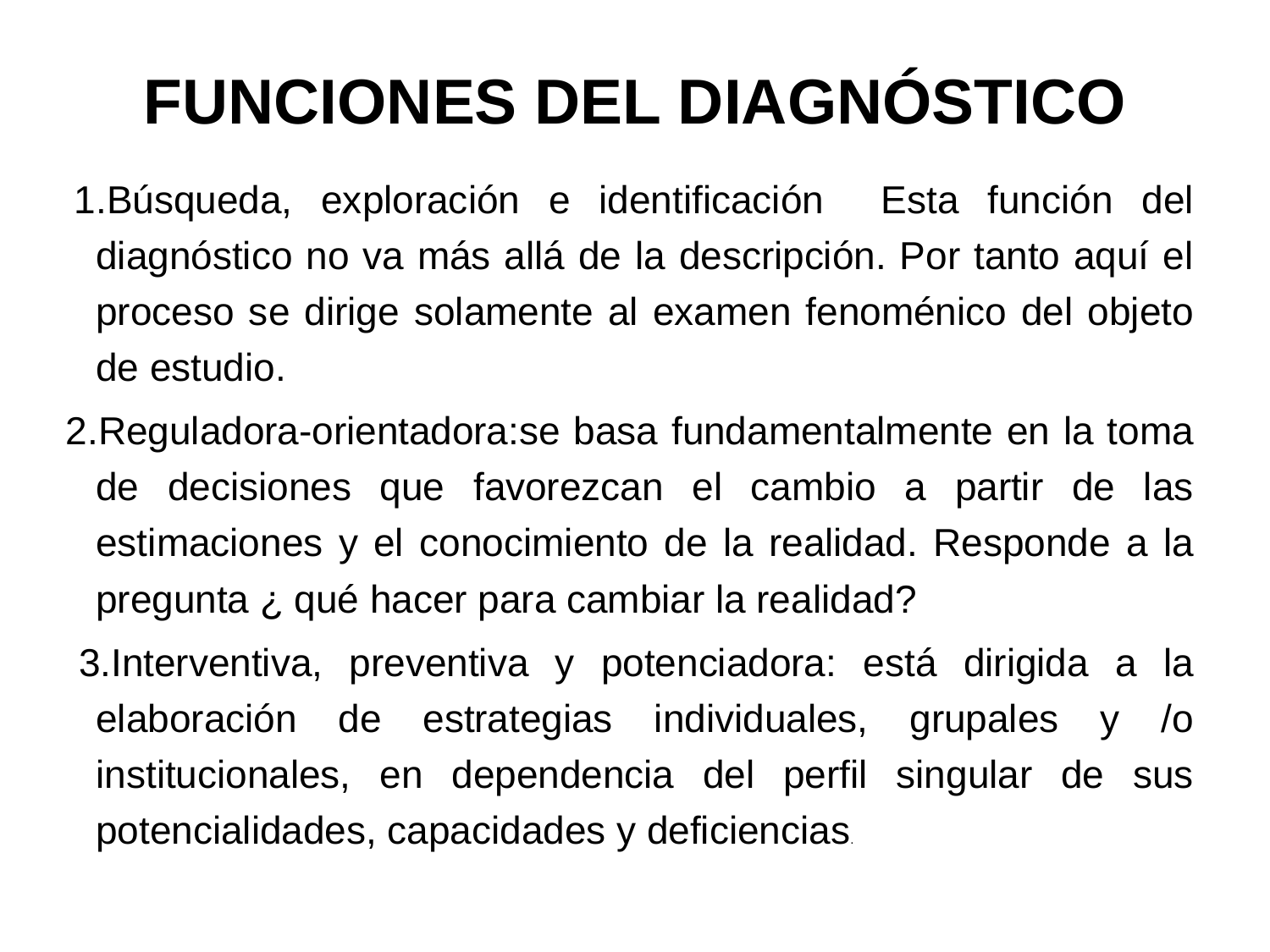

# FUNCIONES DEL DIAGNÓSTICO
 1.Búsqueda, exploración e identificación  Esta función del diagnóstico no va más allá de la descripción. Por tanto aquí el proceso se dirige solamente al examen fenoménico del objeto de estudio.
 2.Reguladora-orientadora:se basa fundamentalmente en la toma de decisiones que favorezcan el cambio a partir de las estimaciones y el conocimiento de la realidad. Responde a la pregunta ¿ qué hacer para cambiar la realidad?
 3.Interventiva, preventiva y potenciadora: está dirigida a la elaboración de estrategias individuales, grupales y /o institucionales, en dependencia del perfil singular de sus potencialidades, capacidades y deficiencias.